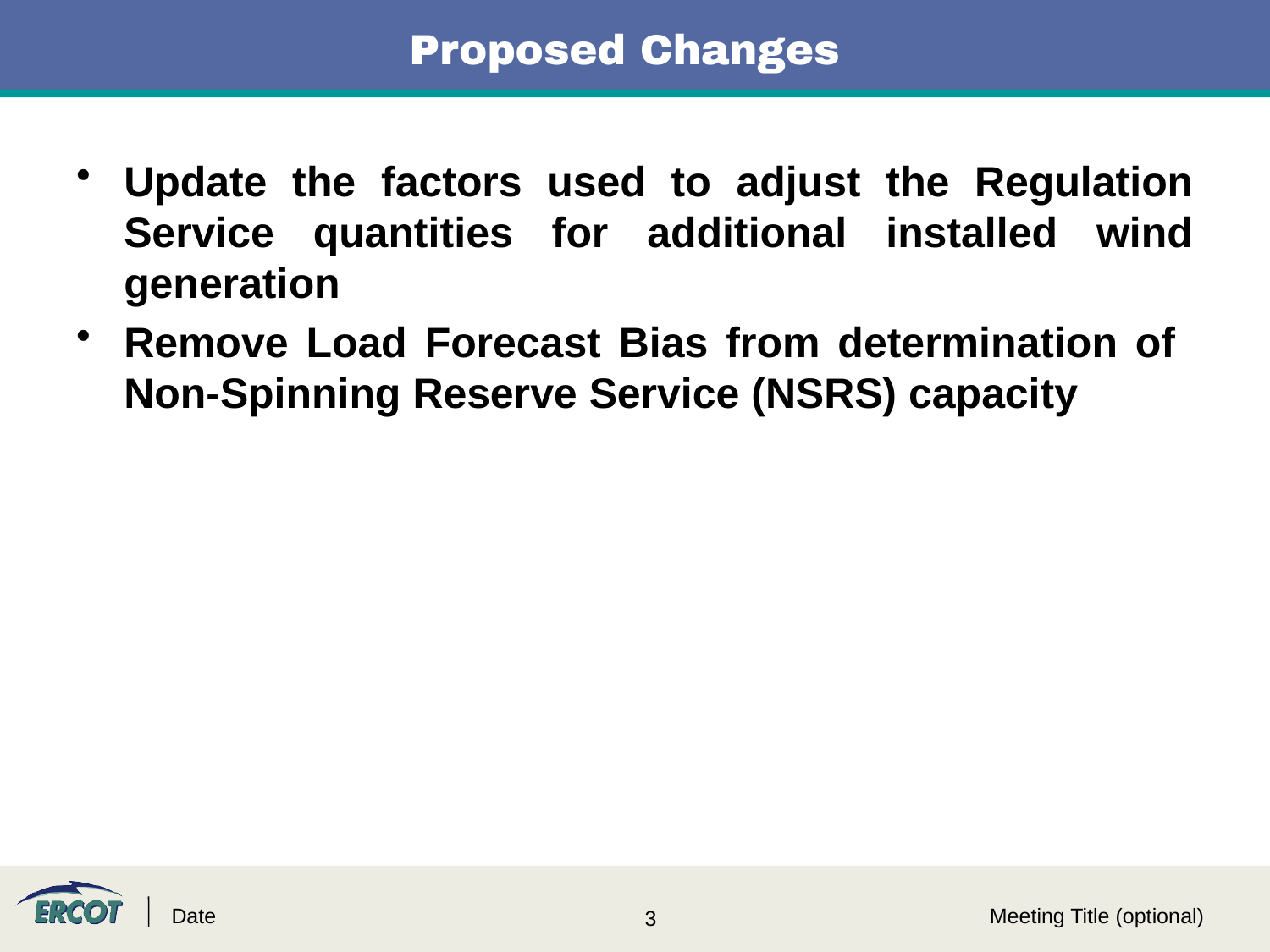

# Proposed Changes
Update the factors used to adjust the Regulation Service quantities for additional installed wind generation
Remove Load Forecast Bias from determination of  Non-Spinning Reserve Service (NSRS) capacity
Date
Meeting Title (optional)